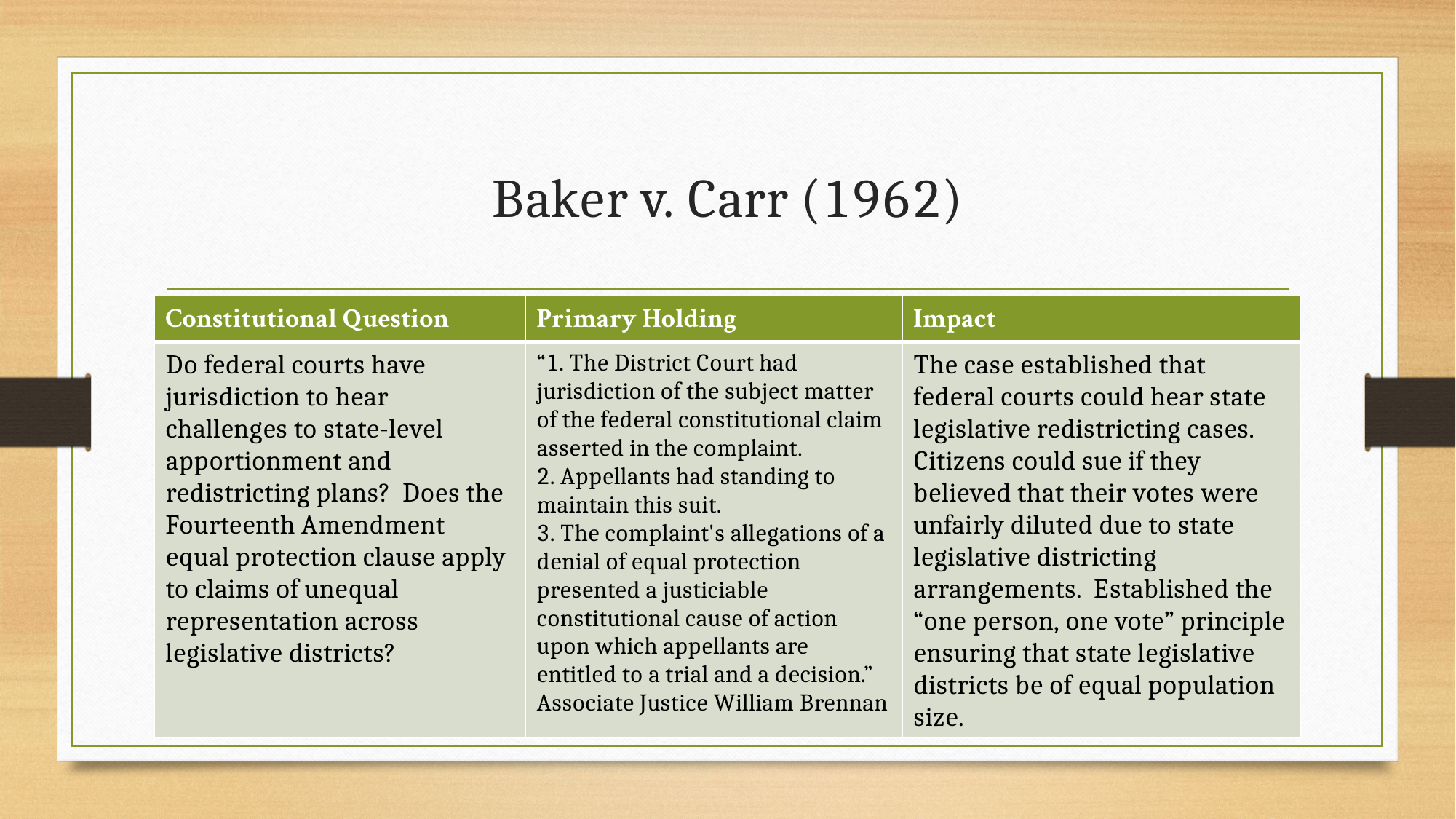

# Baker v. Carr (1962)
| Constitutional Question | Primary Holding | Impact |
| --- | --- | --- |
| Do federal courts have jurisdiction to hear challenges to state-level apportionment and redistricting plans? Does the Fourteenth Amendment equal protection clause apply to claims of unequal representation across legislative districts? | “1. The District Court had jurisdiction of the subject matter of the federal constitutional claim asserted in the complaint. 2. Appellants had standing to maintain this suit. 3. The complaint's allegations of a denial of equal protection presented a justiciable constitutional cause of action upon which appellants are entitled to a trial and a decision.” Associate Justice William Brennan | The case established that federal courts could hear state legislative redistricting cases. Citizens could sue if they believed that their votes were unfairly diluted due to state legislative districting arrangements. Established the “one person, one vote” principle ensuring that state legislative districts be of equal population size. |